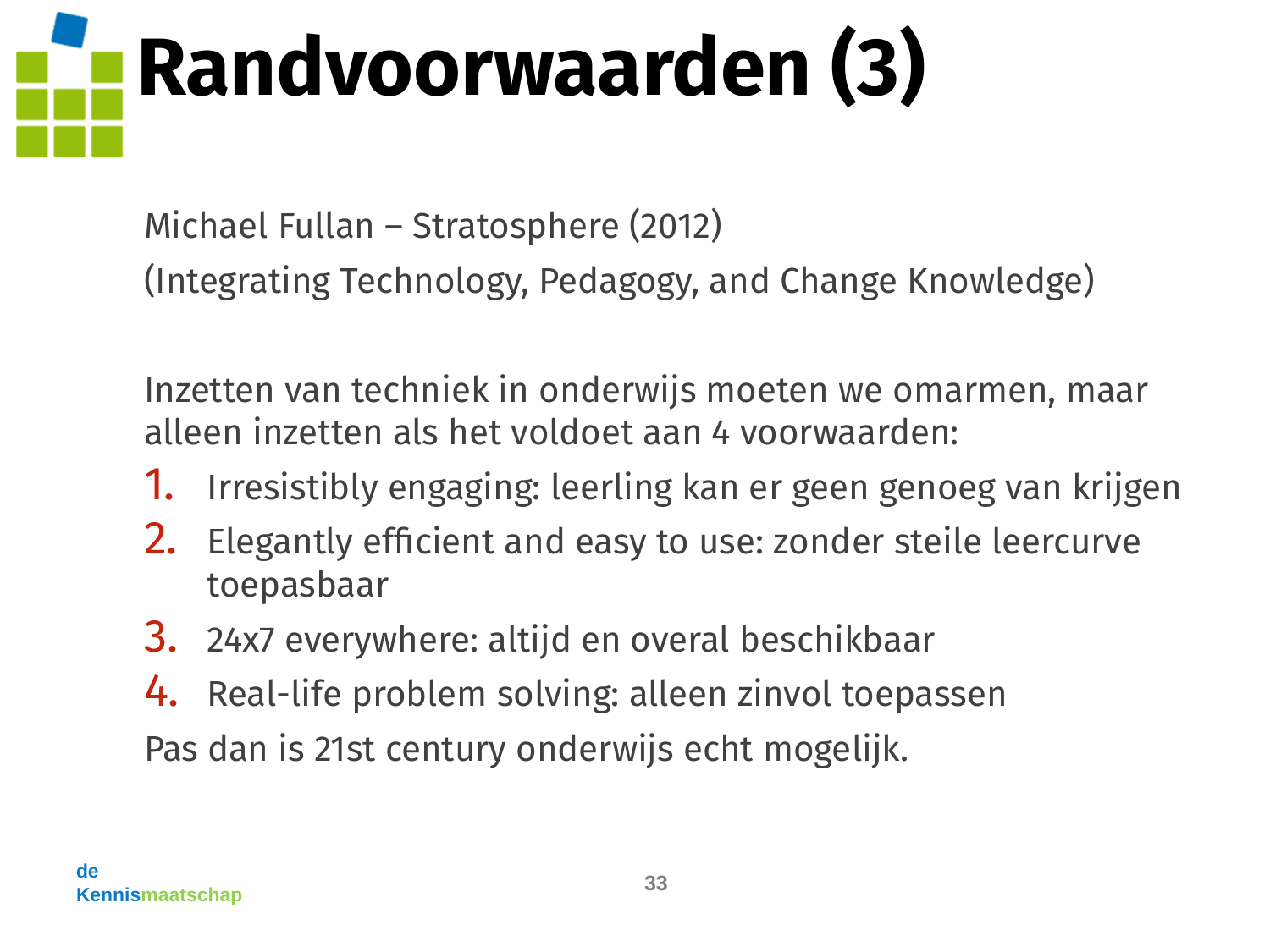

# Randvoorwaarden (3)
Michael Fullan – Stratosphere (2012)
(Integrating Technology, Pedagogy, and Change Knowledge)

Inzetten van techniek in onderwijs moeten we omarmen, maar alleen inzetten als het voldoet aan 4 voorwaarden:
Irresistibly engaging: leerling kan er geen genoeg van krijgen
Elegantly efficient and easy to use: zonder steile leercurve toepasbaar
24x7 everywhere: altijd en overal beschikbaar
Real-life problem solving: alleen zinvol toepassen
Pas dan is 21st century onderwijs echt mogelijk.
de
Kennismaatschap
33